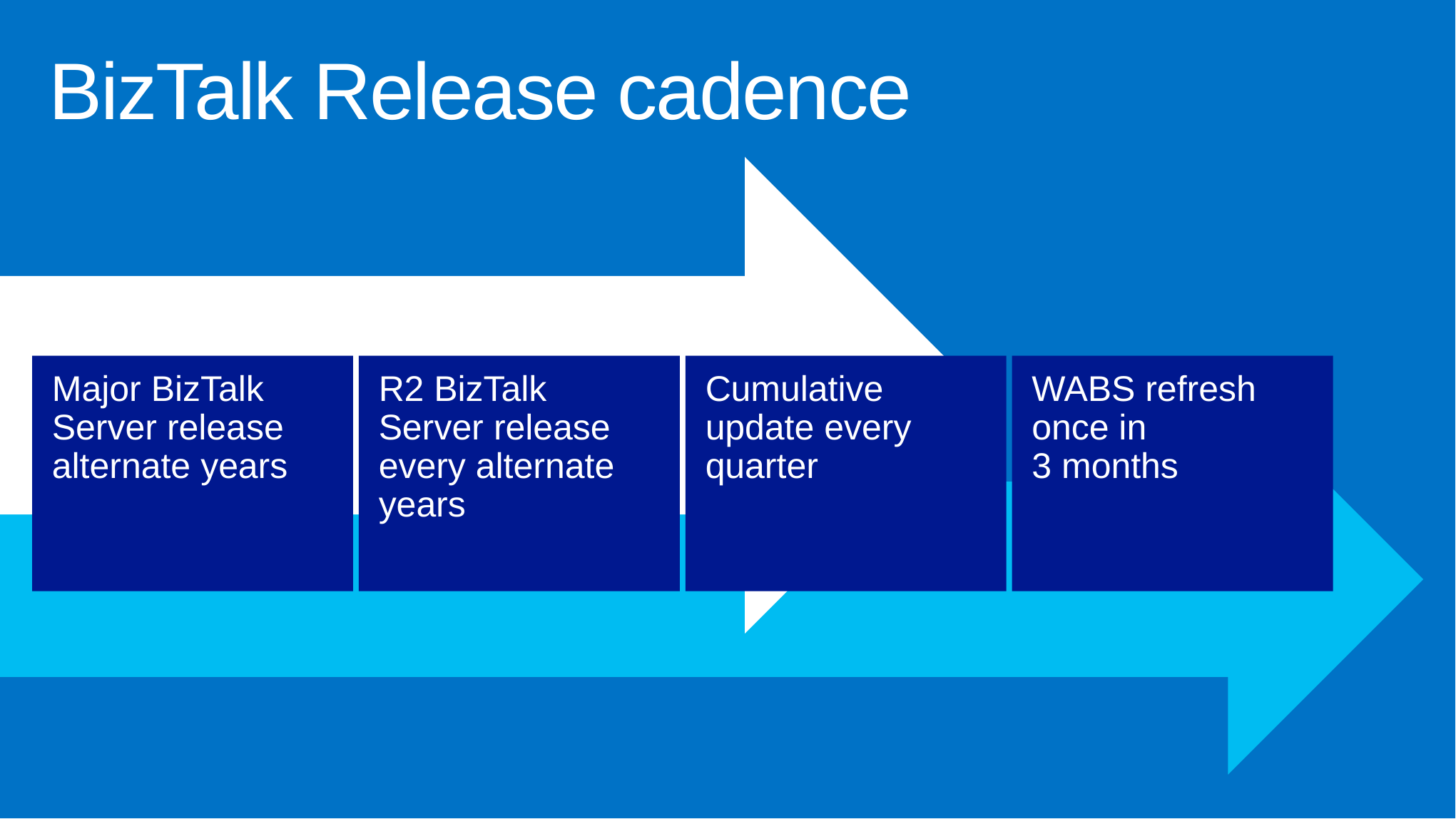

# BizTalk Release cadence

Major BizTalk Server release alternate years
R2 BizTalk Server release every alternate years
Cumulative update every quarter
WABS refresh
once in
3 months